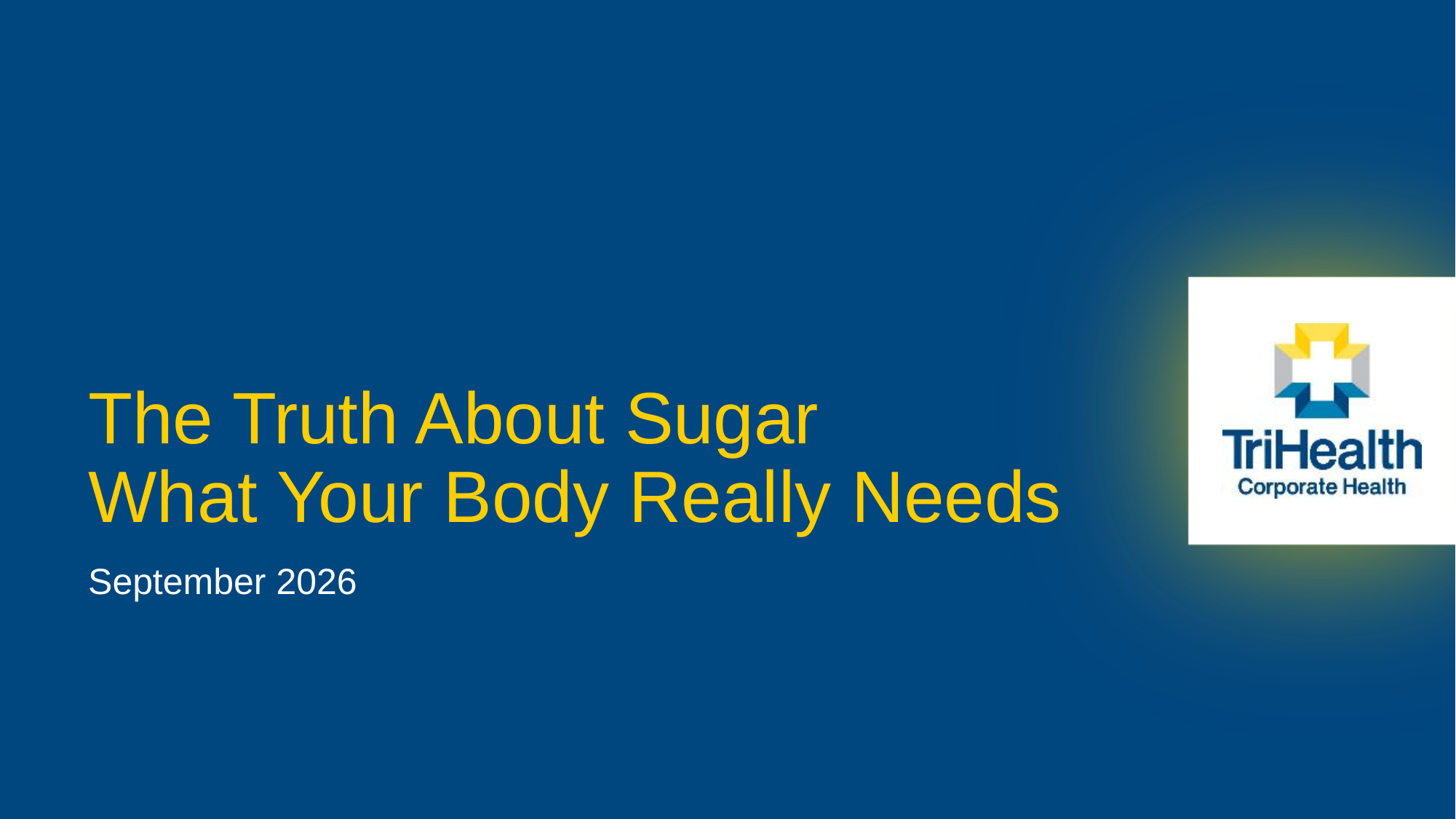

# The Truth About Sugar What Your Body Really Needs
September 2026